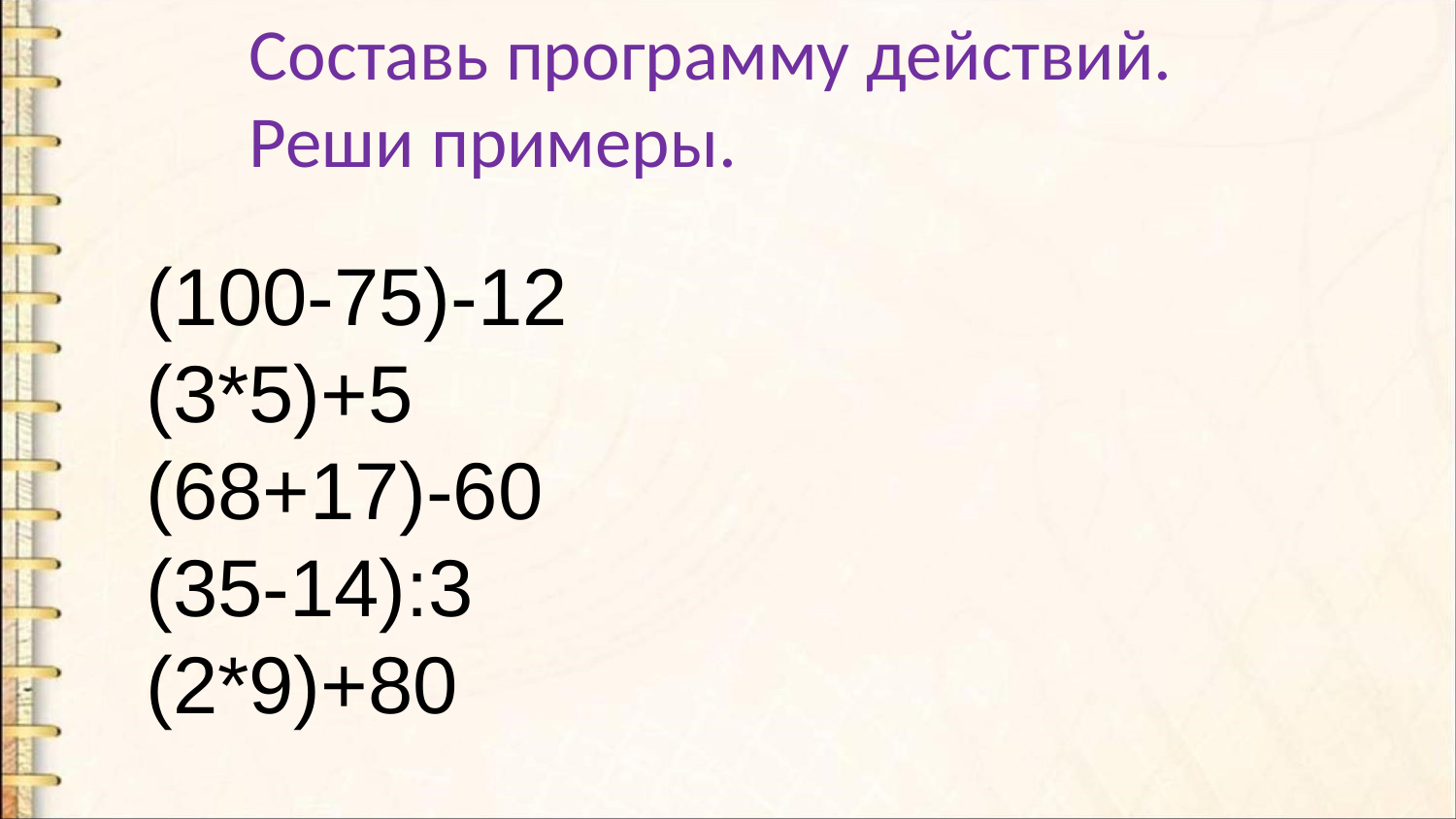

Составь программу действий. Реши примеры.
(100-75)-12
(3*5)+5
(68+17)-60
(35-14):3
(2*9)+80